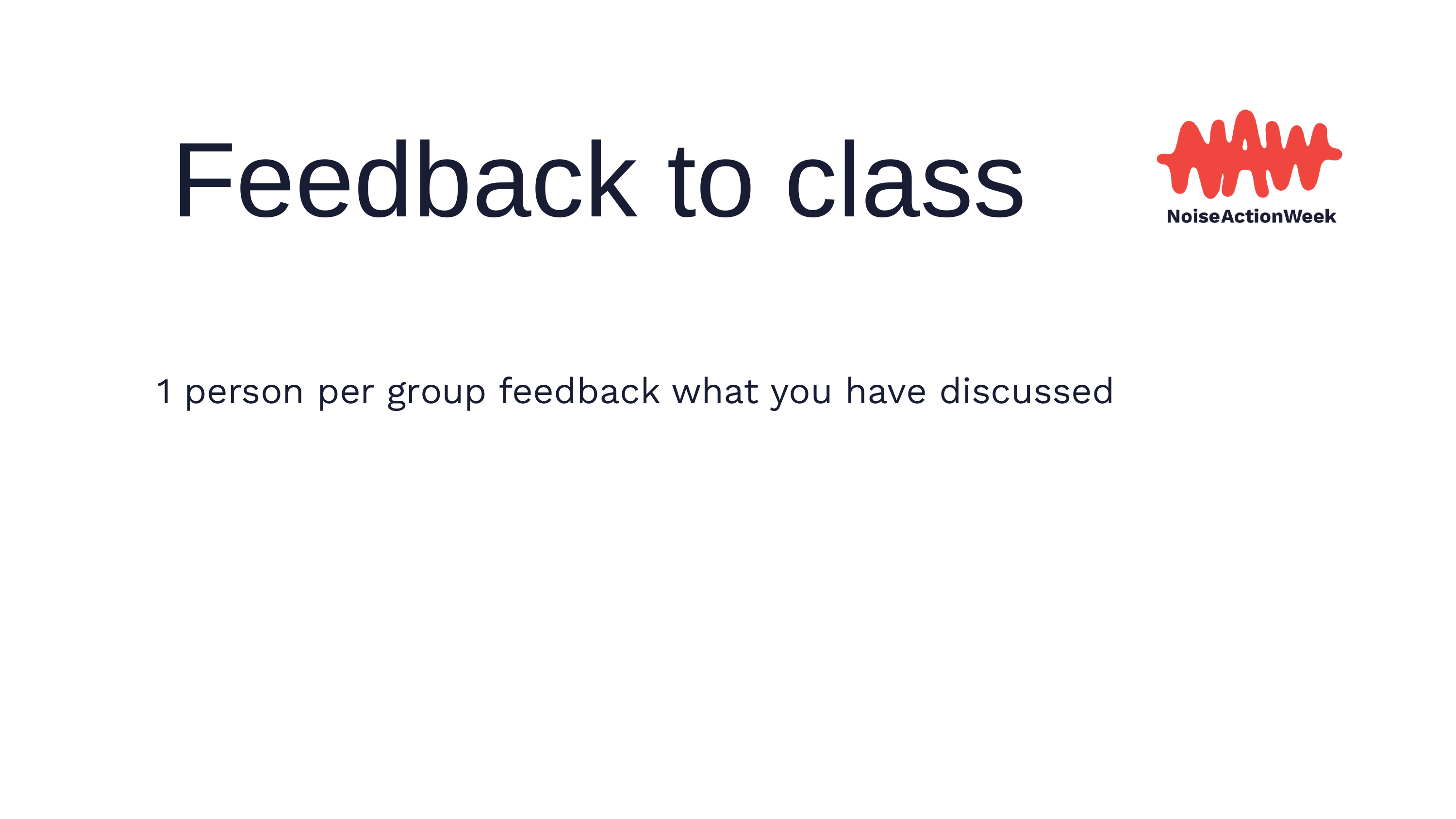

Feedback to class
1 person per group feedback what you have discussed